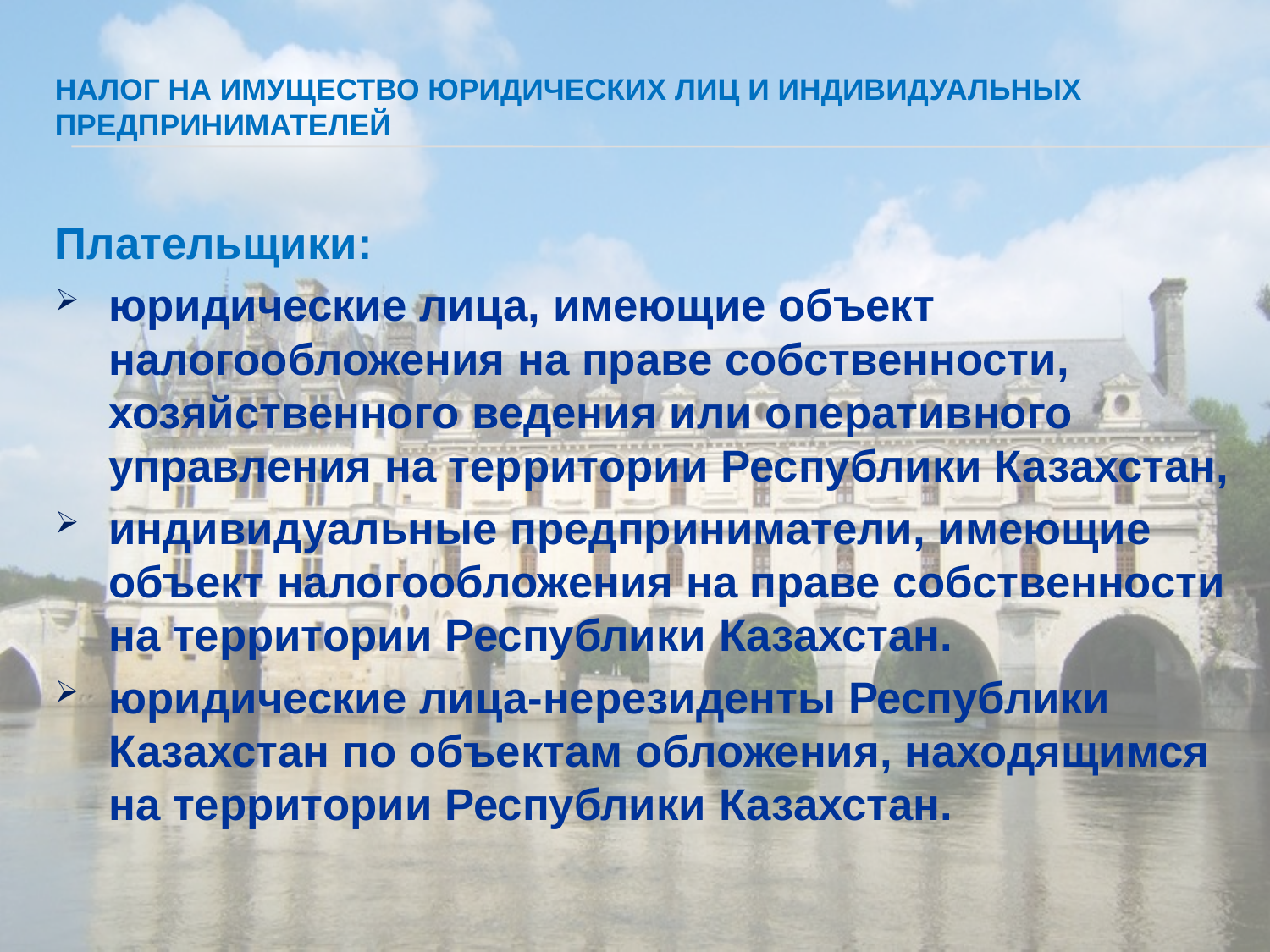

# Налог на имущество юридических лиц и индивидуальных предпринимателей
Плательщики:
юридические лица, имеющие объект налогообложения на праве собственности, хозяйственного ведения или оперативного управления на территории Республики Казахстан,
индивидуальные предприниматели, имеющие объект налогообложения на праве собственности на территории Республики Казахстан.
юридические лица-нерезиденты Республики Казахстан по объектам обложения, находящимся на территории Республики Казахстан.